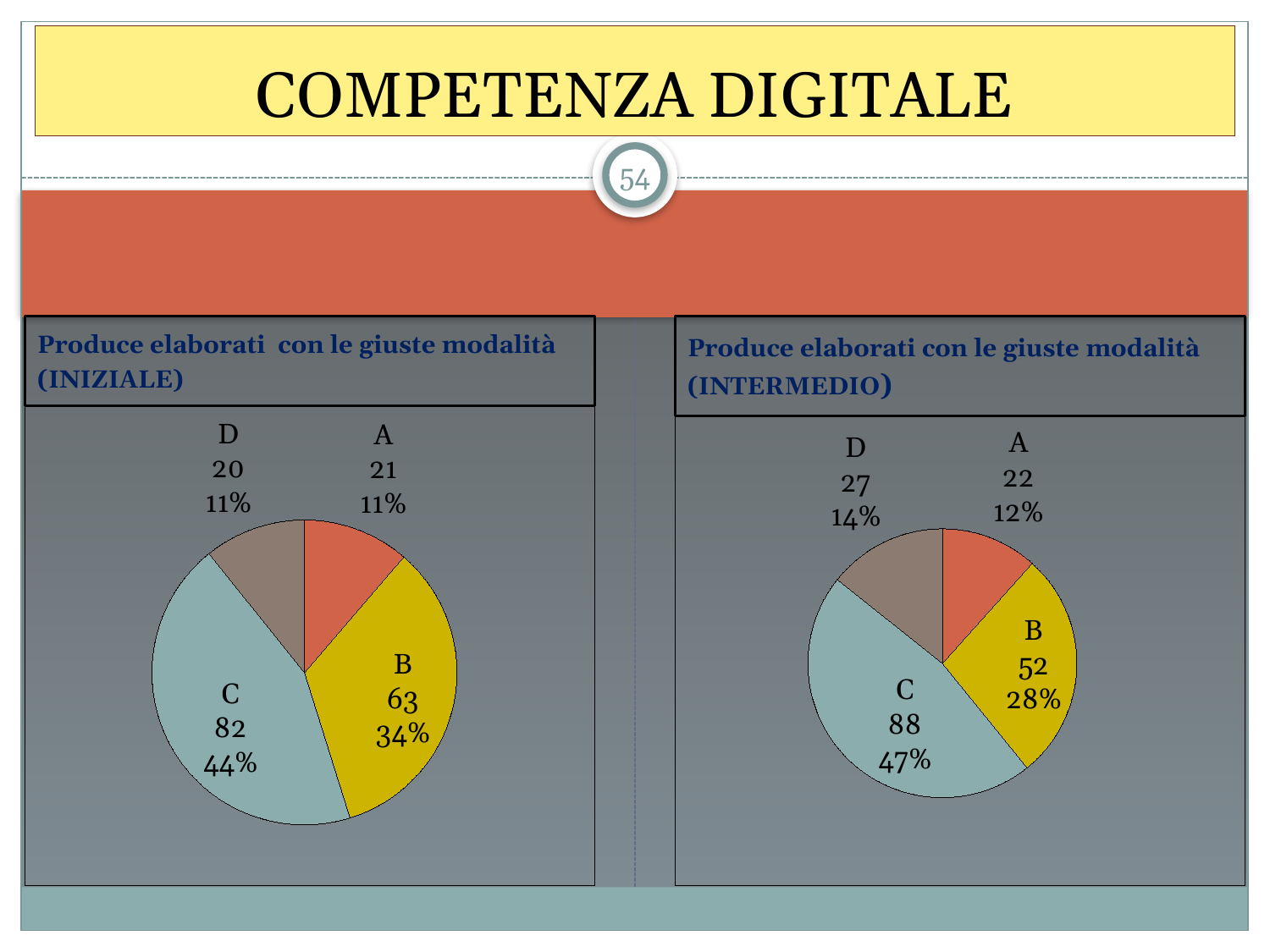

# COMPETENZA DIGITALE
54
Produce elaborati  con le giuste modalità
(INIZIALE)
Produce elaborati con le giuste modalità
(INTERMEDIO)

### Chart

| Category | Vendite |
|---|---|
| A | 21.0 |
| B | 63.0 |
| C | 82.0 |
| D | 20.0 |

### Chart

| Category | Vendite |
|---|---|
| A | 22.0 |
| B | 52.0 |
| C | 88.0 |
| D | 27.0 |